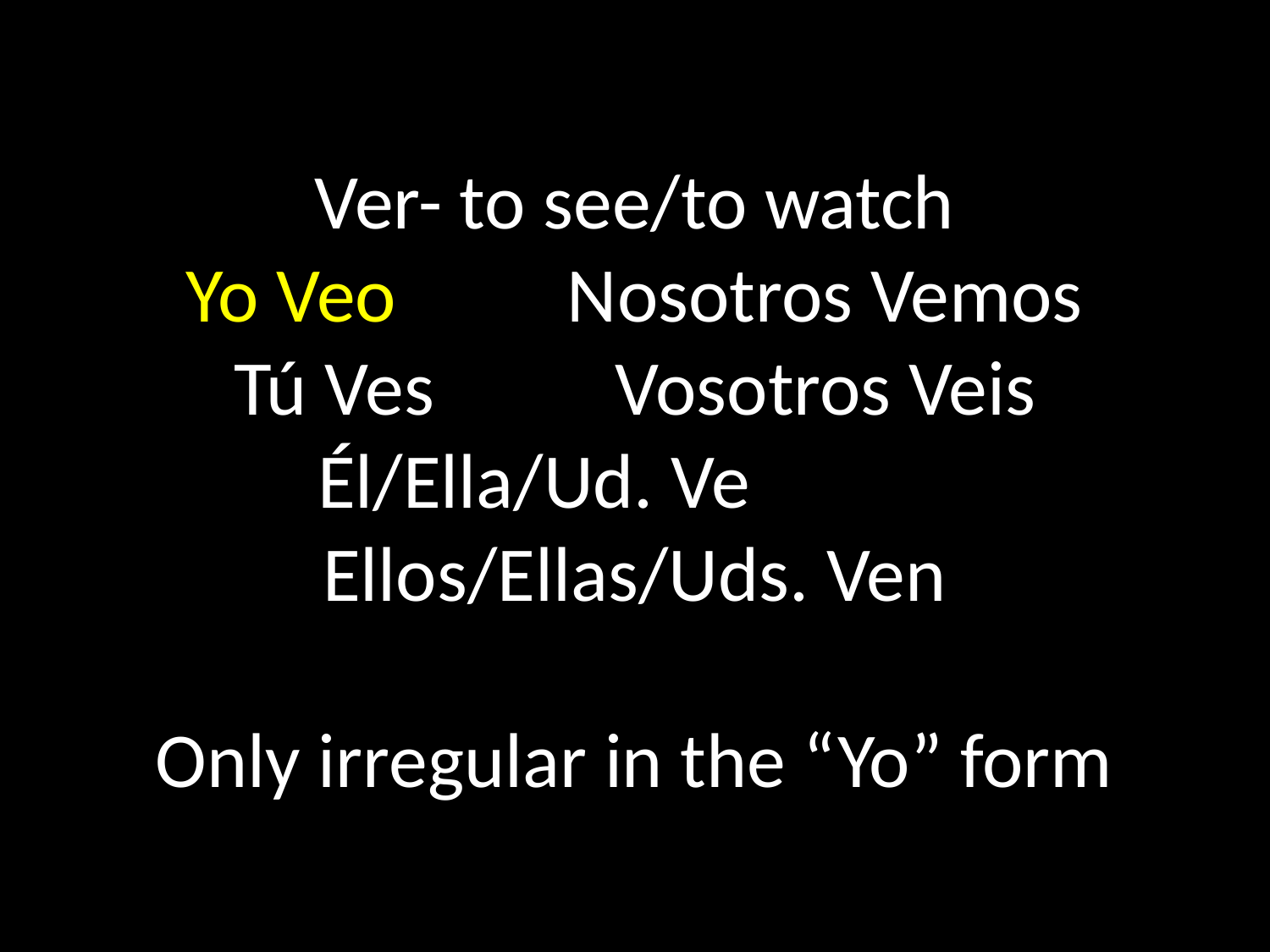

# Ver- to see/to watch Yo Veo		Nosotros Vemos Tú Ves		Vosotros Veis Él/Ella/Ud. Ve Ellos/Ellas/Uds. Ven Only irregular in the “Yo” form